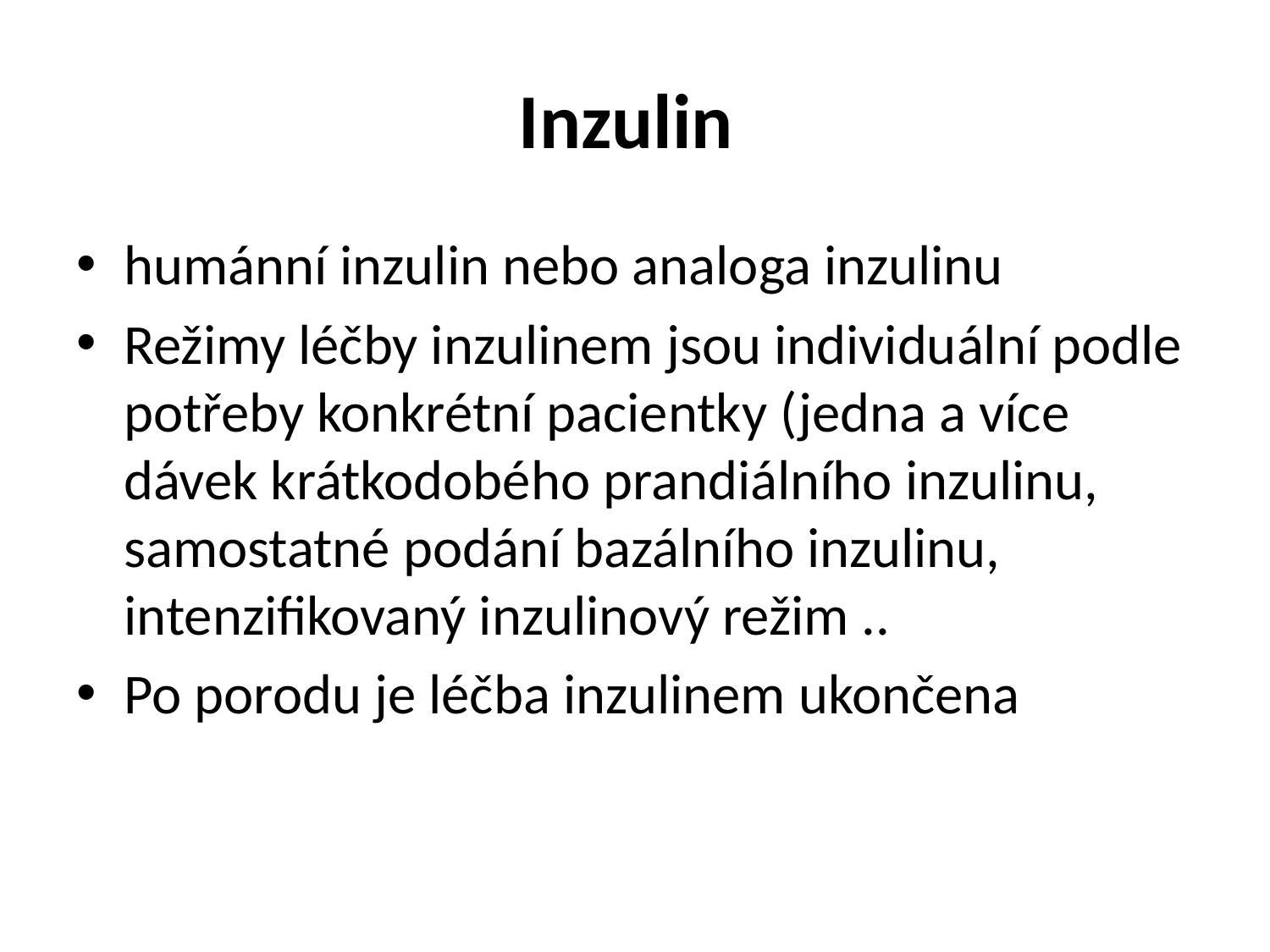

# Inzulin
humánní inzulin nebo analoga inzulinu
Režimy léčby inzulinem jsou individuální podle potřeby konkrétní pacientky (jedna a více dávek krátkodobého prandiálního inzulinu, samostatné podání bazálního inzulinu, intenzifikovaný inzulinový režim ..
Po porodu je léčba inzulinem ukončena